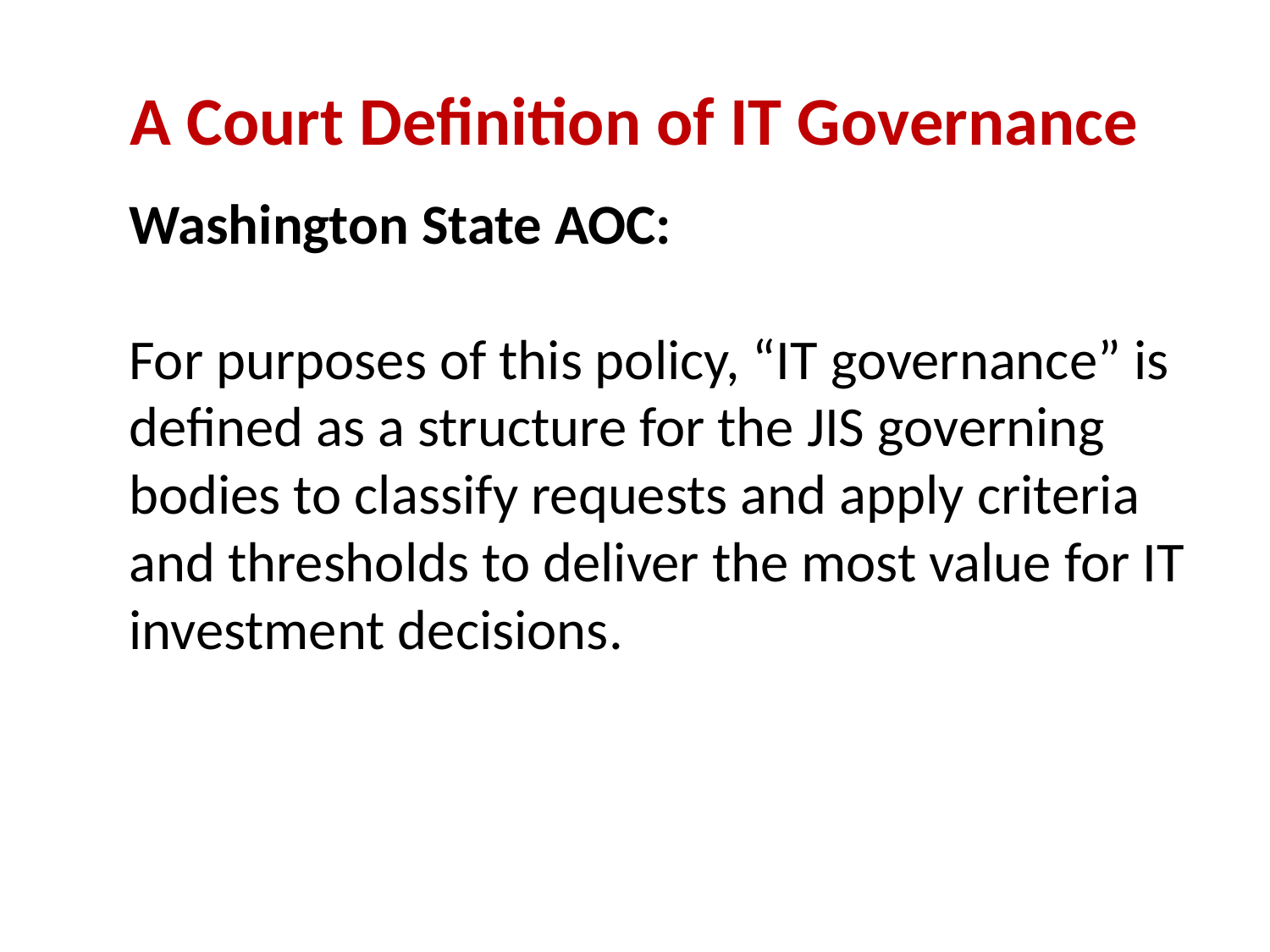

# A Court Definition of IT Governance
Washington State AOC:

For purposes of this policy, “IT governance” is defined as a structure for the JIS governing bodies to classify requests and apply criteria and thresholds to deliver the most value for IT investment decisions.